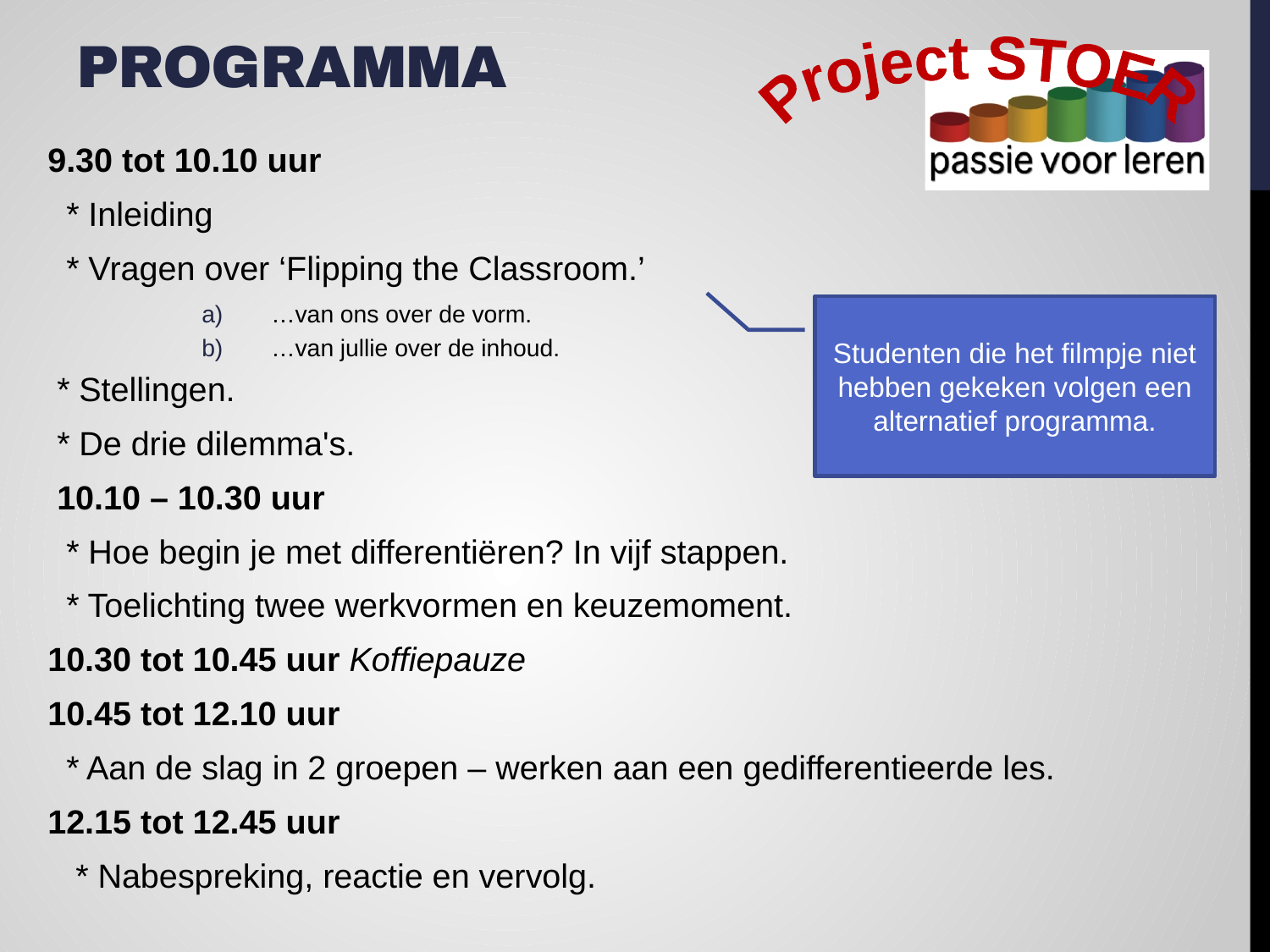

# Programma
9.30 tot 10.10 uur
  * Inleiding
  * Vragen over ‘Flipping the Classroom.’
…van ons over de vorm.
…van jullie over de inhoud.
 * Stellingen.
 * De drie dilemma's.
 10.10 – 10.30 uur
  * Hoe begin je met differentiëren? In vijf stappen.
  * Toelichting twee werkvormen en keuzemoment.
10.30 tot 10.45 uur Koffiepauze
10.45 tot 12.10 uur
  * Aan de slag in 2 groepen – werken aan een gedifferentieerde les.
12.15 tot 12.45 uur
   * Nabespreking, reactie en vervolg.
Studenten die het filmpje niet hebben gekeken volgen een alternatief programma.